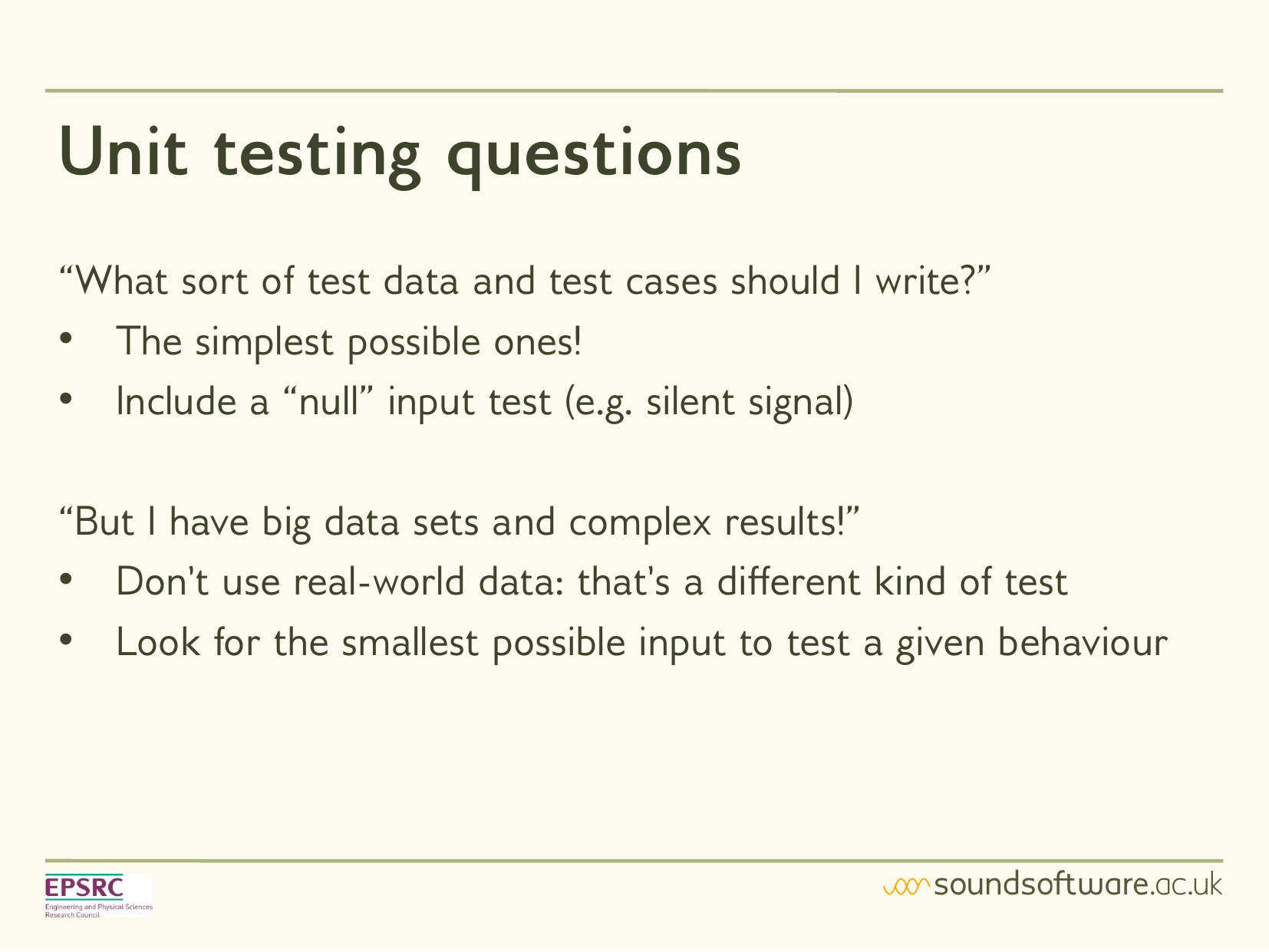

Unit testing questions
“What sort of test data and test cases should I write?”
The simplest possible ones!
Include a “null” input test (e.g. silent signal)

“But I have big data sets and complex results!”
Don't use real-world data: that's a different kind of test
Look for the smallest possible input to test a given behaviour